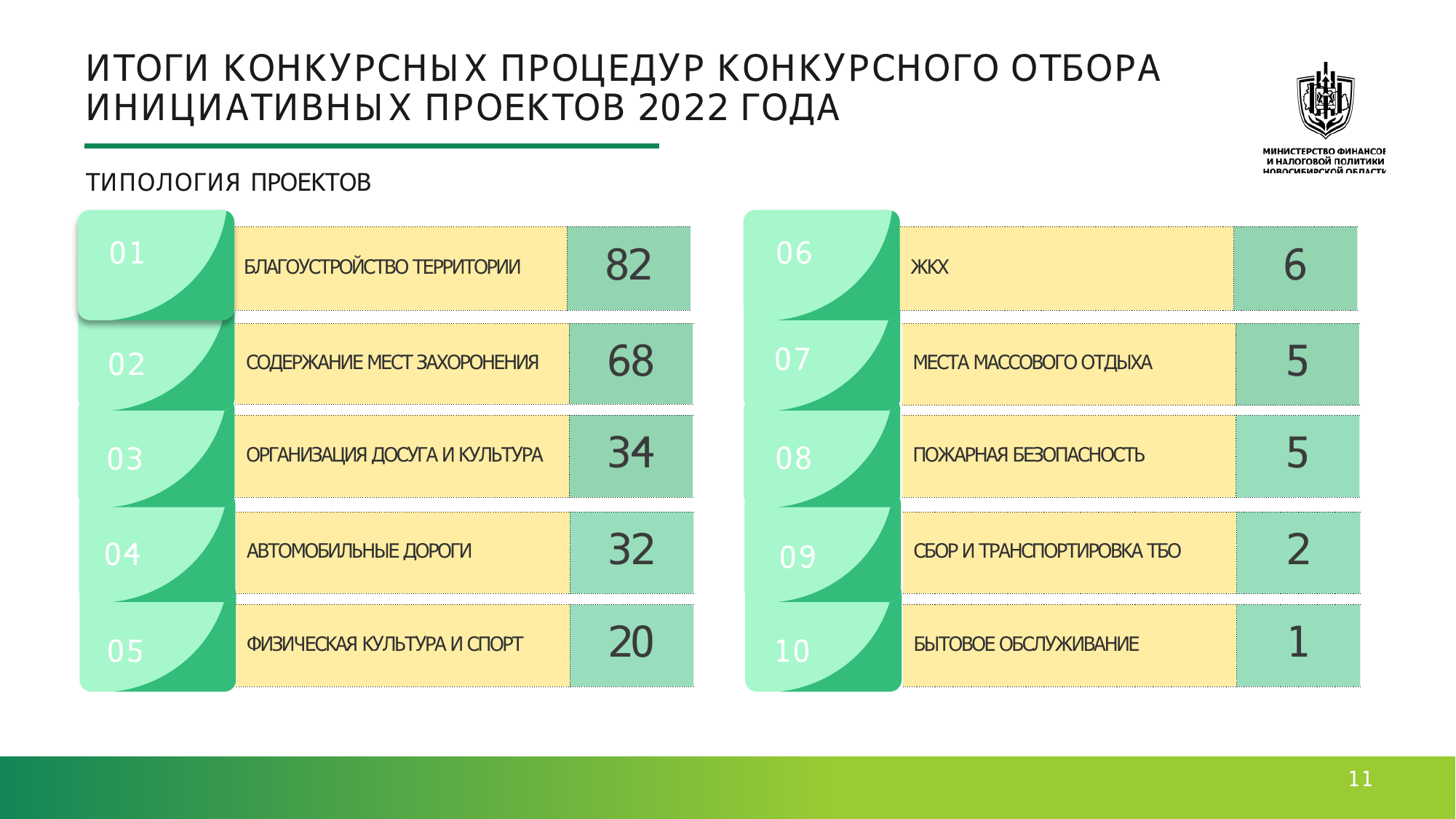

# ИТОГИ КОНКУРСНЫХ ПРОЦЕДУР КОНКУРСНОГО ОТБОРА ИНИЦИАТИВНЫХ ПРОЕКТОВ 2022 ГОДА
ТИПОЛОГИЯ ПРОЕКТОВ

| БЛАГОУСТРОЙСТВО ТЕРРИТОРИИ | 82 |
| --- | --- |
| ЖКХ | 6 |
| --- | --- |
01
06
Contents
Contents
01
01
50%

| СОДЕРЖАНИЕ МЕСТ ЗАХОРОНЕНИЯ | 68 |
| --- | --- |
| МЕСТА МАССОВОГО ОТДЫХА | 5 |
| --- | --- |
02
02
07
02
01

03
03
| ОРГАНИЗАЦИЯ ДОСУГА И КУЛЬТУРА | 34 |
| --- | --- |
| ПОЖАРНАЯ БЕЗОПАСНОСТЬ | 5 |
| --- | --- |
08
03

| АВТОМОБИЛЬНЫЕ ДОРОГИ | 32 |
| --- | --- |
| СБОР И ТРАНСПОРТИРОВКА ТБО | 2 |
| --- | --- |
85%
04
09

| ФИЗИЧЕСКАЯ КУЛЬТУРА И СПОРТ | 20 |
| --- | --- |
| БЫТОВОЕ ОБСЛУЖИВАНИЕ | 1 |
| --- | --- |
05
10
70%
Contents
11